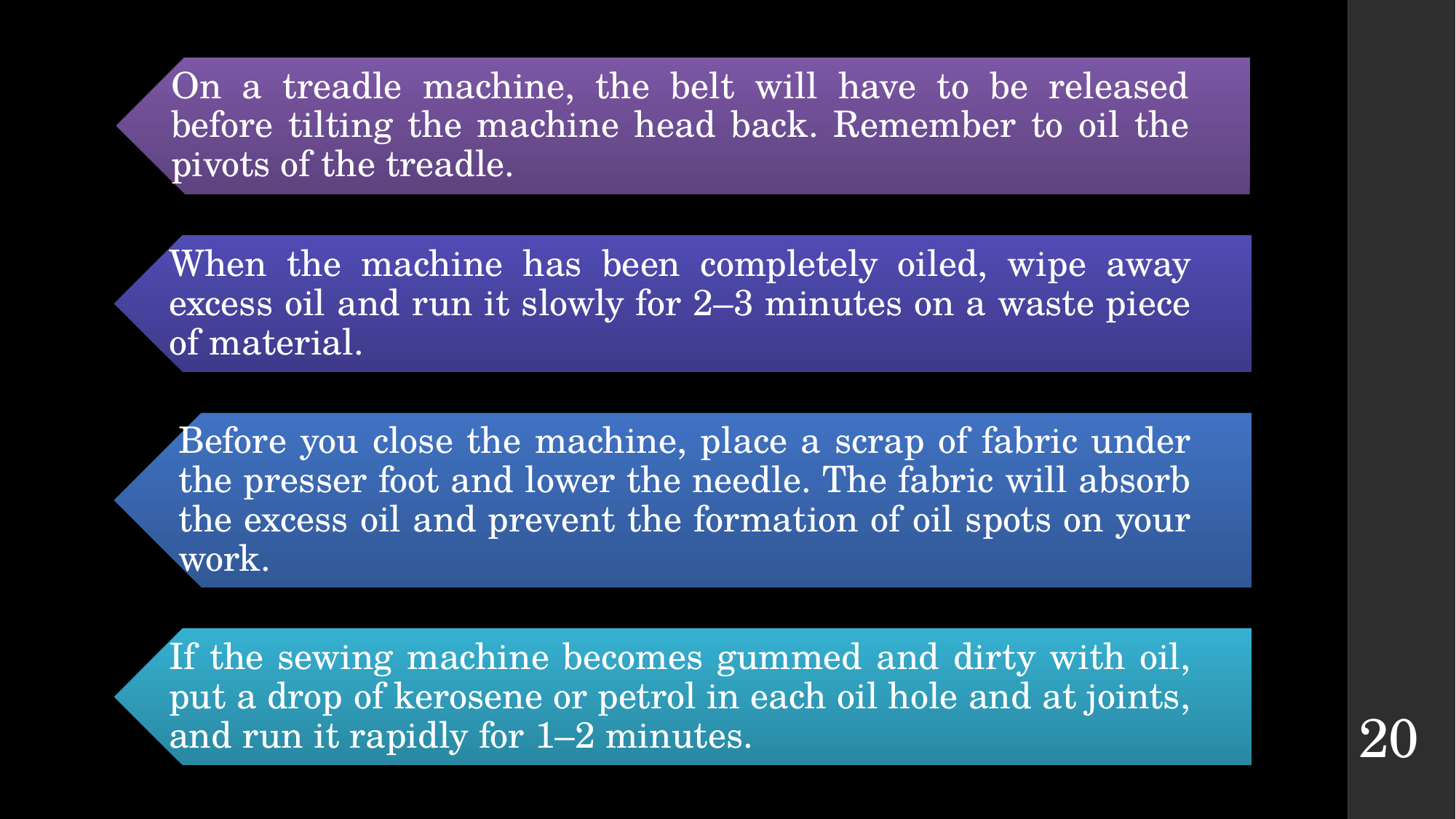

On a treadle machine, the belt will have to be released before tilting the machine head back. Remember to oil the pivots of the treadle.
When the machine has been completely oiled, wipe away excess oil and run it slowly for 2–3 minutes on a waste piece of material.
Before you close the machine, place a scrap of fabric under the presser foot and lower the needle. The fabric will absorb the excess oil and prevent the formation of oil spots on your work.
If the sewing machine becomes gummed and dirty with oil, put a drop of kerosene or petrol in each oil hole and at joints, and run it rapidly for 1–2 minutes.
20